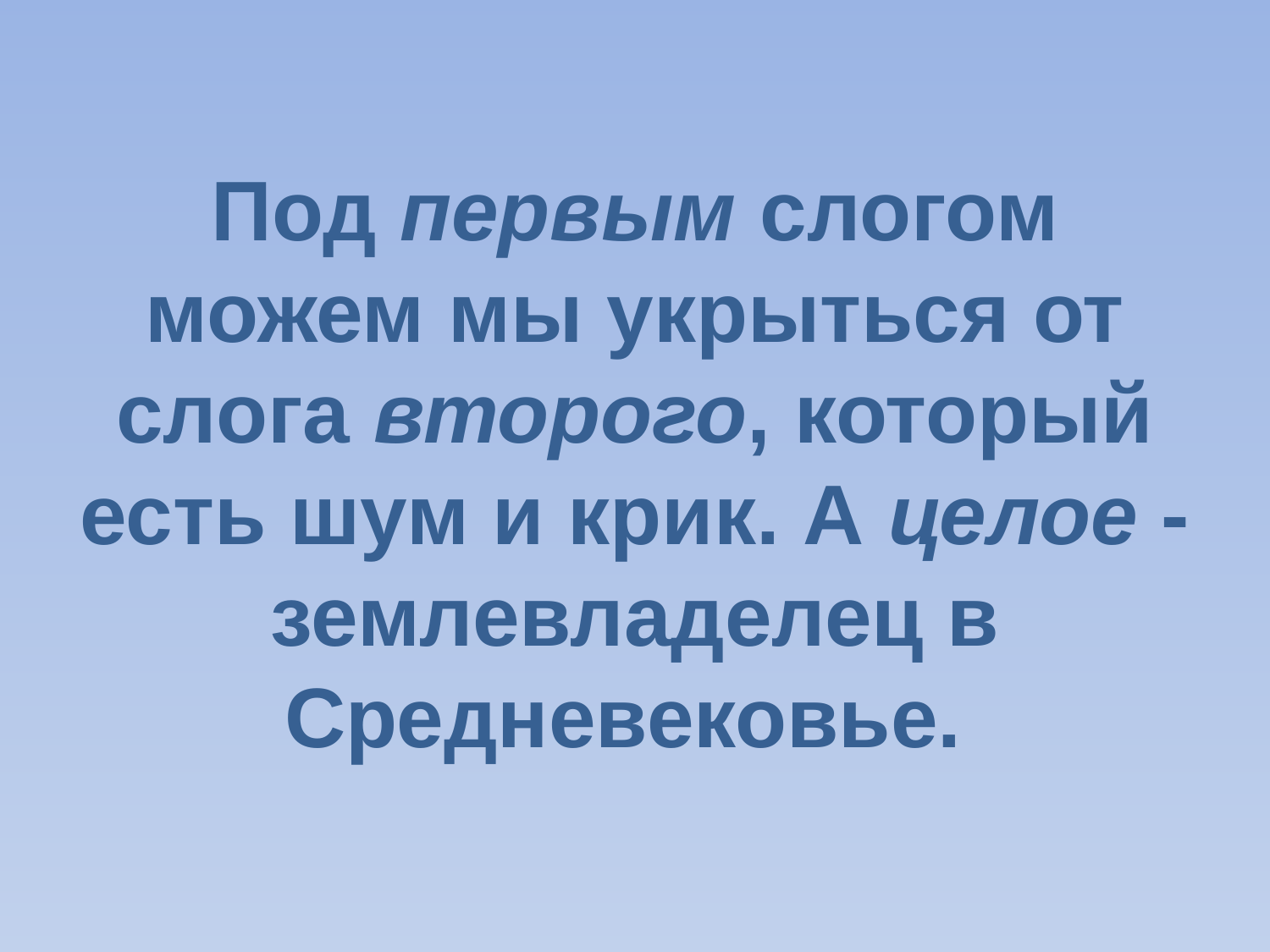

# Под первым слогом можем мы укрыться от слога второго, который есть шум и крик. А целое - землевладелец в Средневековье.